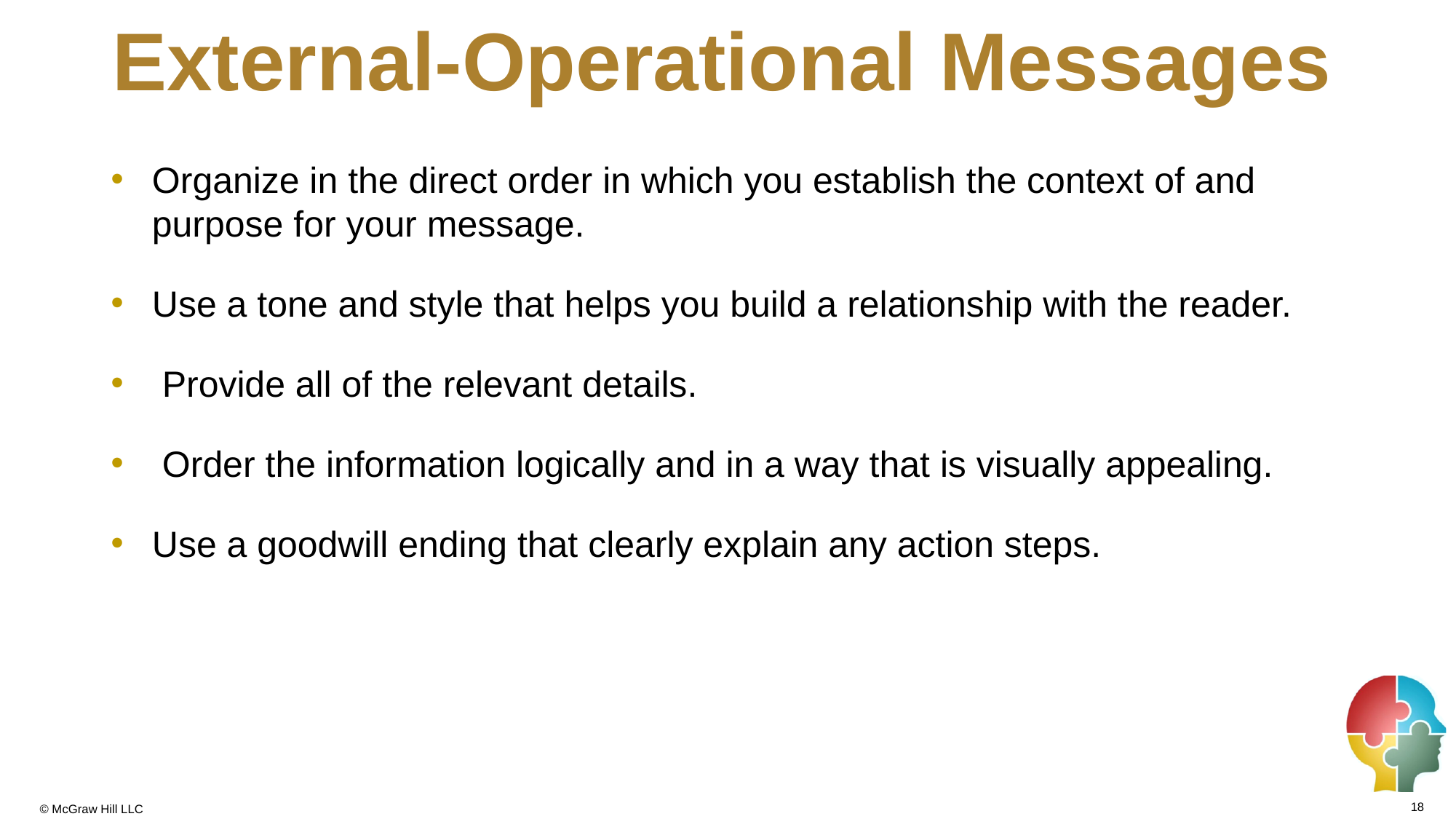

# External-Operational Messages
Organize in the direct order in which you establish the context of and purpose for your message.
Use a tone and style that helps you build a relationship with the reader.
 Provide all of the relevant details.
 Order the information logically and in a way that is visually appealing.
Use a goodwill ending that clearly explain any action steps.
18